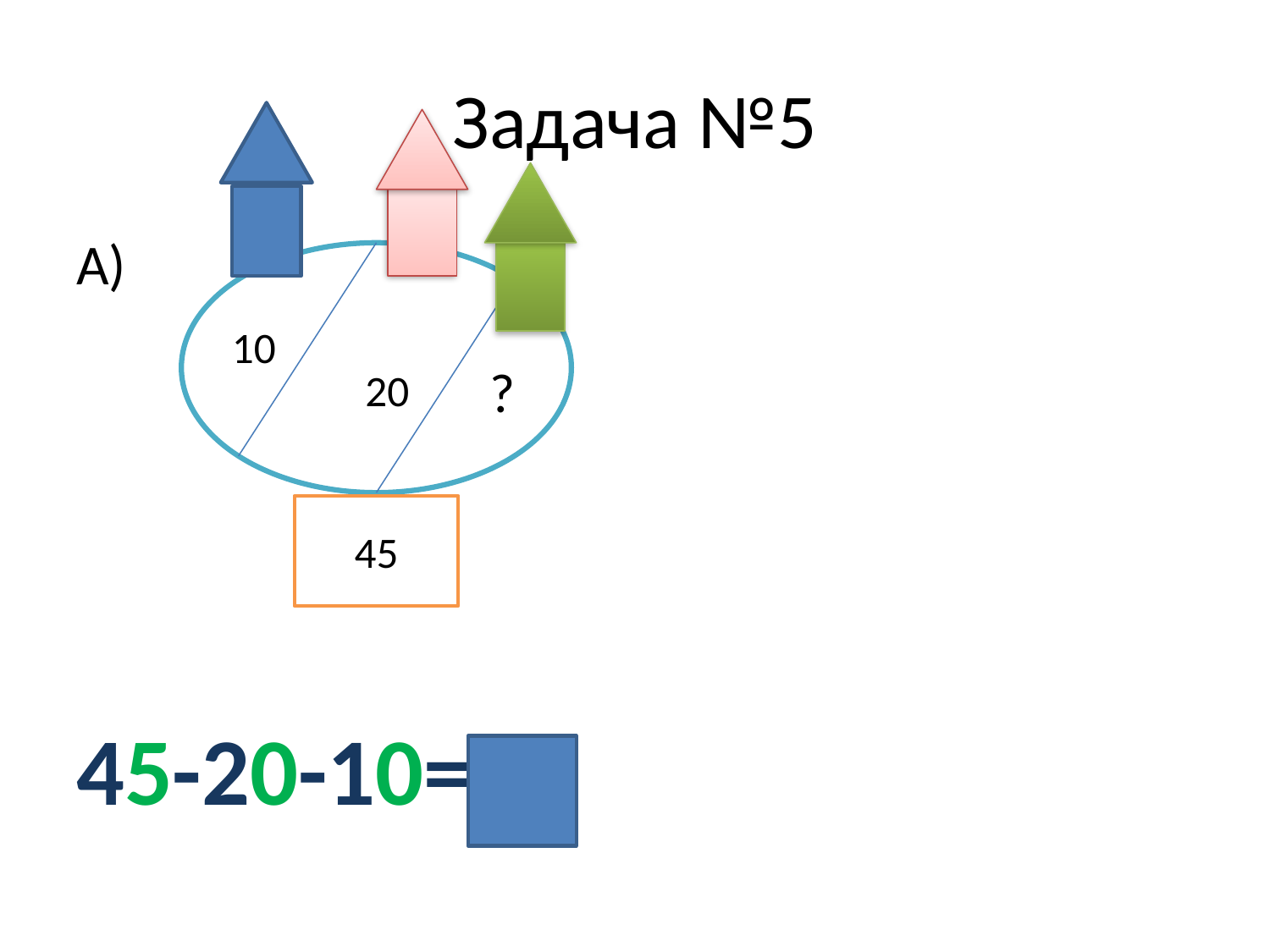

# Задача №5

А)

45-20-10=15

10
20
?

45